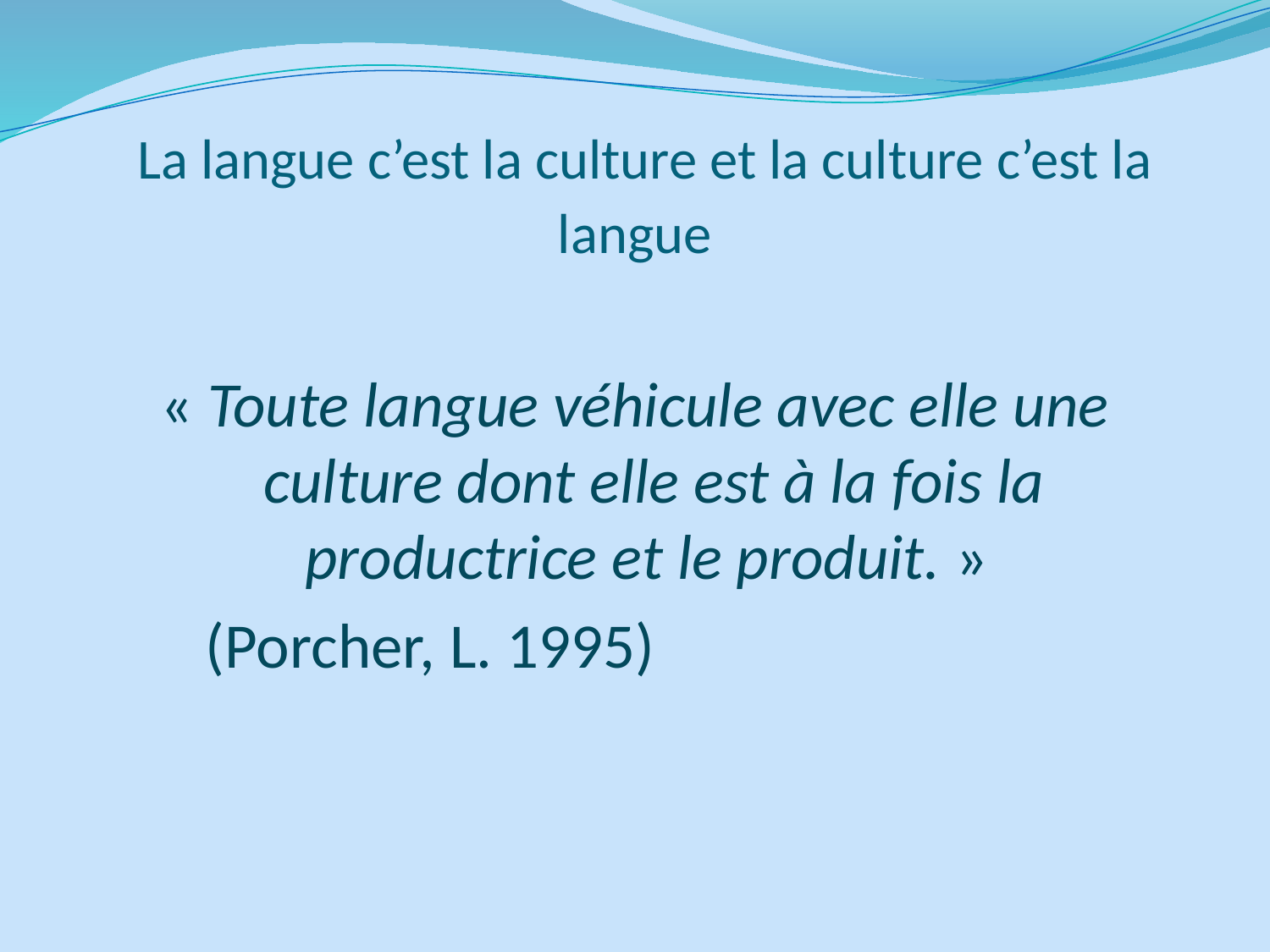

# La langue c’est la culture et la culture c’est la langue

« Toute langue véhicule avec elle une culture dont elle est à la fois la productrice et le produit. »
         (Porcher, L. 1995)